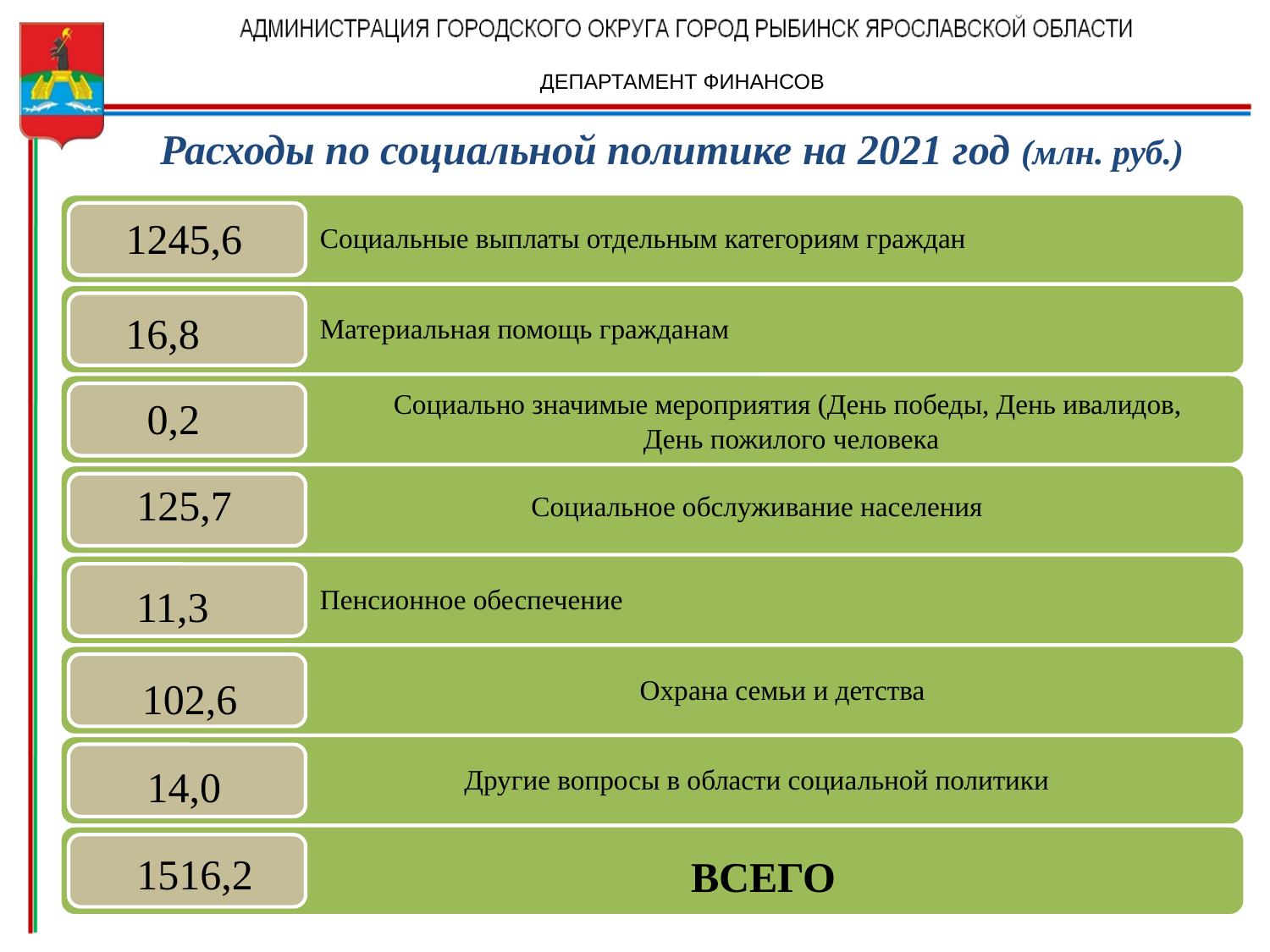

ДЕПАРТАМЕНТ ФИНАНСОВ
Расходы по социальной политике на 2021 год (млн. руб.)
Социальные выплаты отдельным категориям граждан
Материальная помощь гражданам
Пенсионное обеспечение
1245,6
16,8
Социально значимые мероприятия (День победы, День ивалидов,
День пожилого человека
0,2
125,7
Социальное обслуживание населения
11,3
102,6
Охрана семьи и детства
14,0
Другие вопросы в области социальной политики
1516,2
ВСЕГО